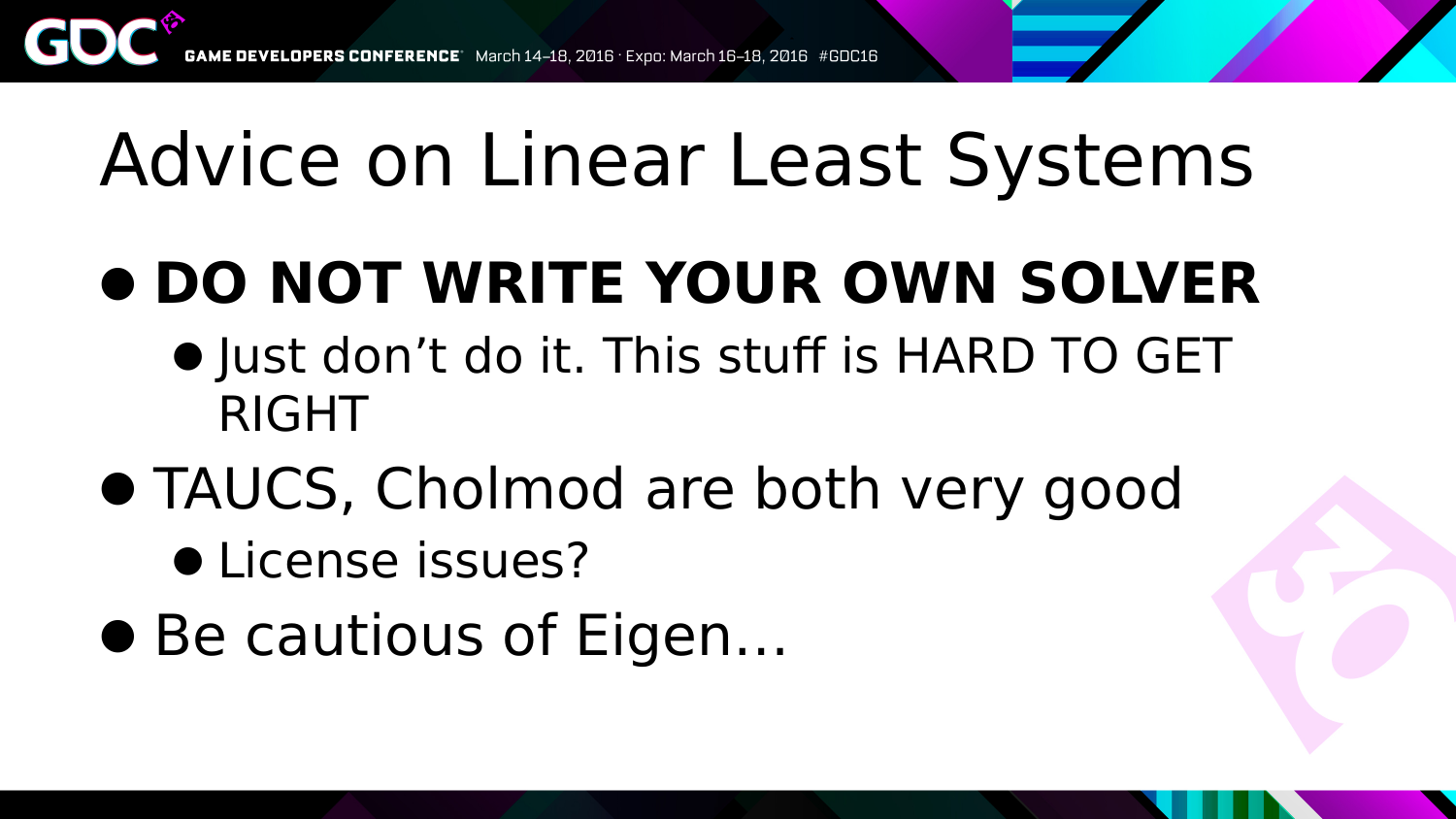

# Advice on Linear Least Systems
DO NOT WRITE YOUR OWN SOLVER
Just don’t do it. This stuff is HARD TO GET RIGHT
TAUCS, Cholmod are both very good
License issues?
Be cautious of Eigen…